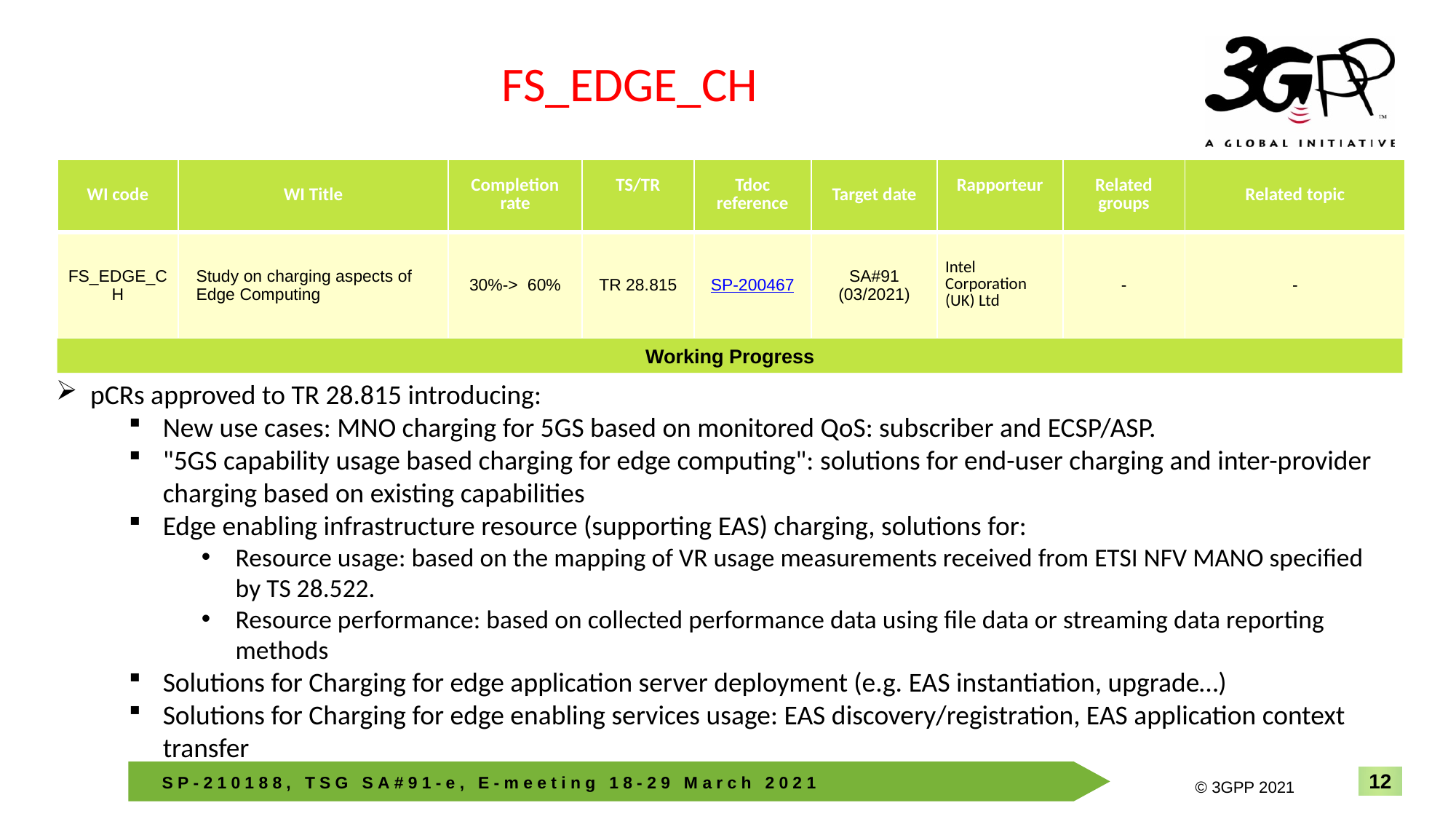

FS_EDGE_CH
| WI code | WI Title | Completion rate | TS/TR | Tdoc reference | Target date | Rapporteur | Related groups | Related topic |
| --- | --- | --- | --- | --- | --- | --- | --- | --- |
| FS\_EDGE\_CH | Study on charging aspects of Edge Computing | 30%-> 60% | TR 28.815 | SP-200467 | SA#91 (03/2021) | Intel Corporation (UK) Ltd | - | - |
Working Progress
pCRs approved to TR 28.815 introducing:
New use cases: MNO charging for 5GS based on monitored QoS: subscriber and ECSP/ASP.
"5GS capability usage based charging for edge computing": solutions for end-user charging and inter-provider charging based on existing capabilities
Edge enabling infrastructure resource (supporting EAS) charging, solutions for:
Resource usage: based on the mapping of VR usage measurements received from ETSI NFV MANO specified by TS 28.522.
Resource performance: based on collected performance data using file data or streaming data reporting methods
Solutions for Charging for edge application server deployment (e.g. EAS instantiation, upgrade…)
Solutions for Charging for edge enabling services usage: EAS discovery/registration, EAS application context transfer